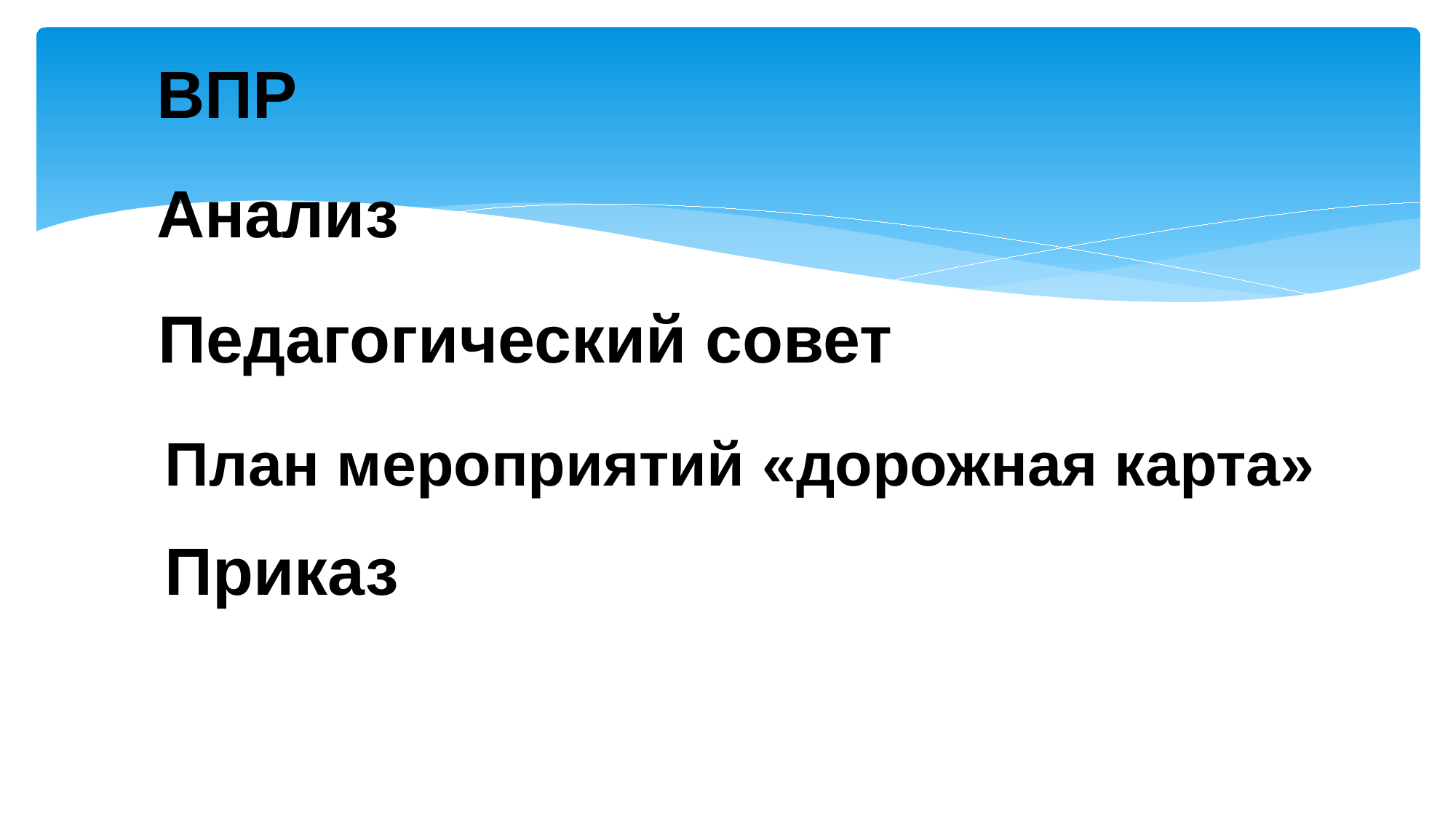

# ВПР
Анализ
Педагогический совет
План мероприятий «дорожная карта»
Приказ